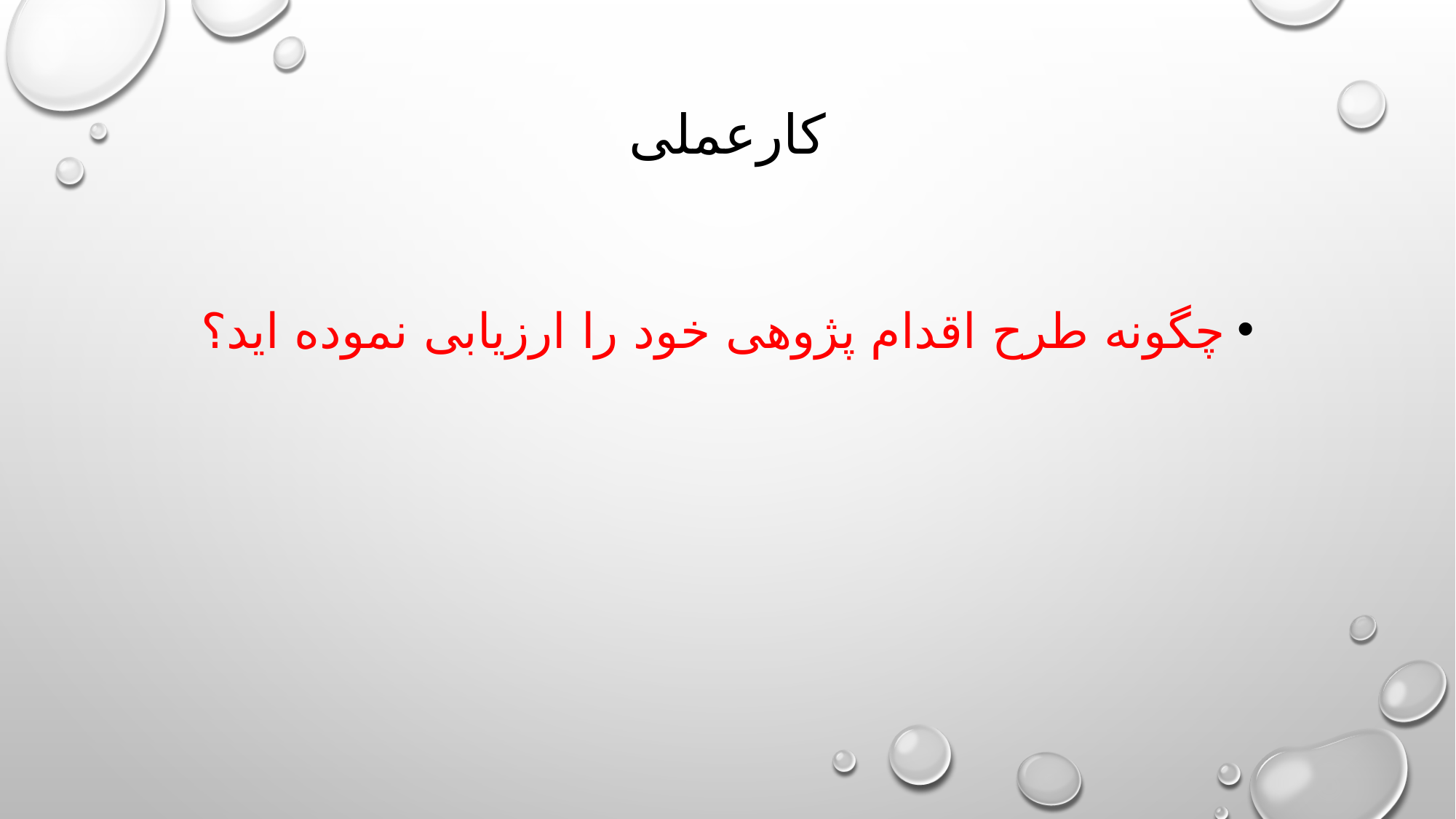

# کارعملی
چگونه طرح اقدام پژوهی خود را ارزیابی نموده اید؟